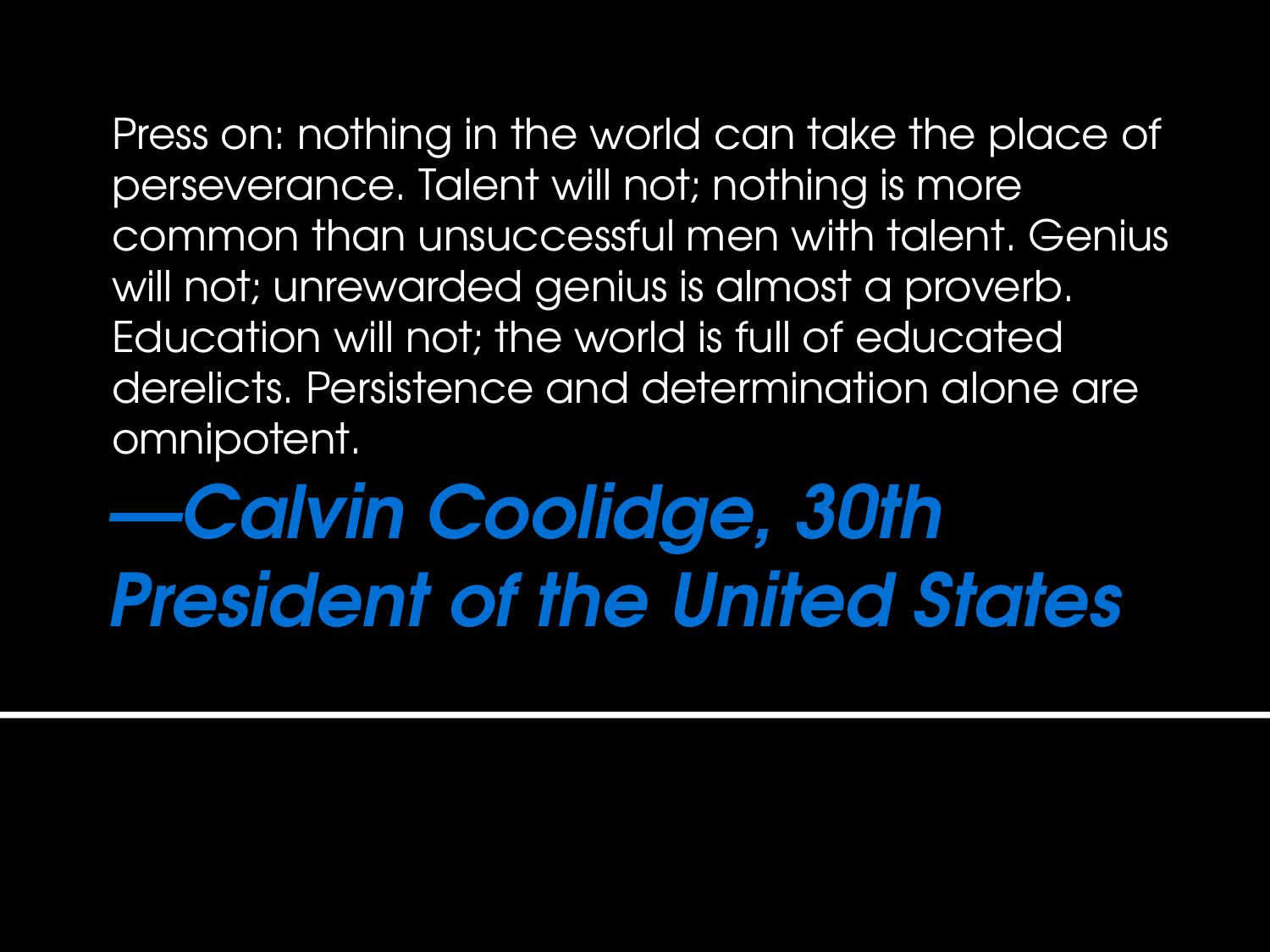

Press on: nothing in the world can take the place of perseverance. Talent will not; nothing is more common than unsuccessful men with talent. Genius will not; unrewarded genius is almost a proverb. Education will not; the world is full of educated derelicts. Persistence and determination alone are omnipotent.
# —Calvin Coolidge, 30th President of the United States